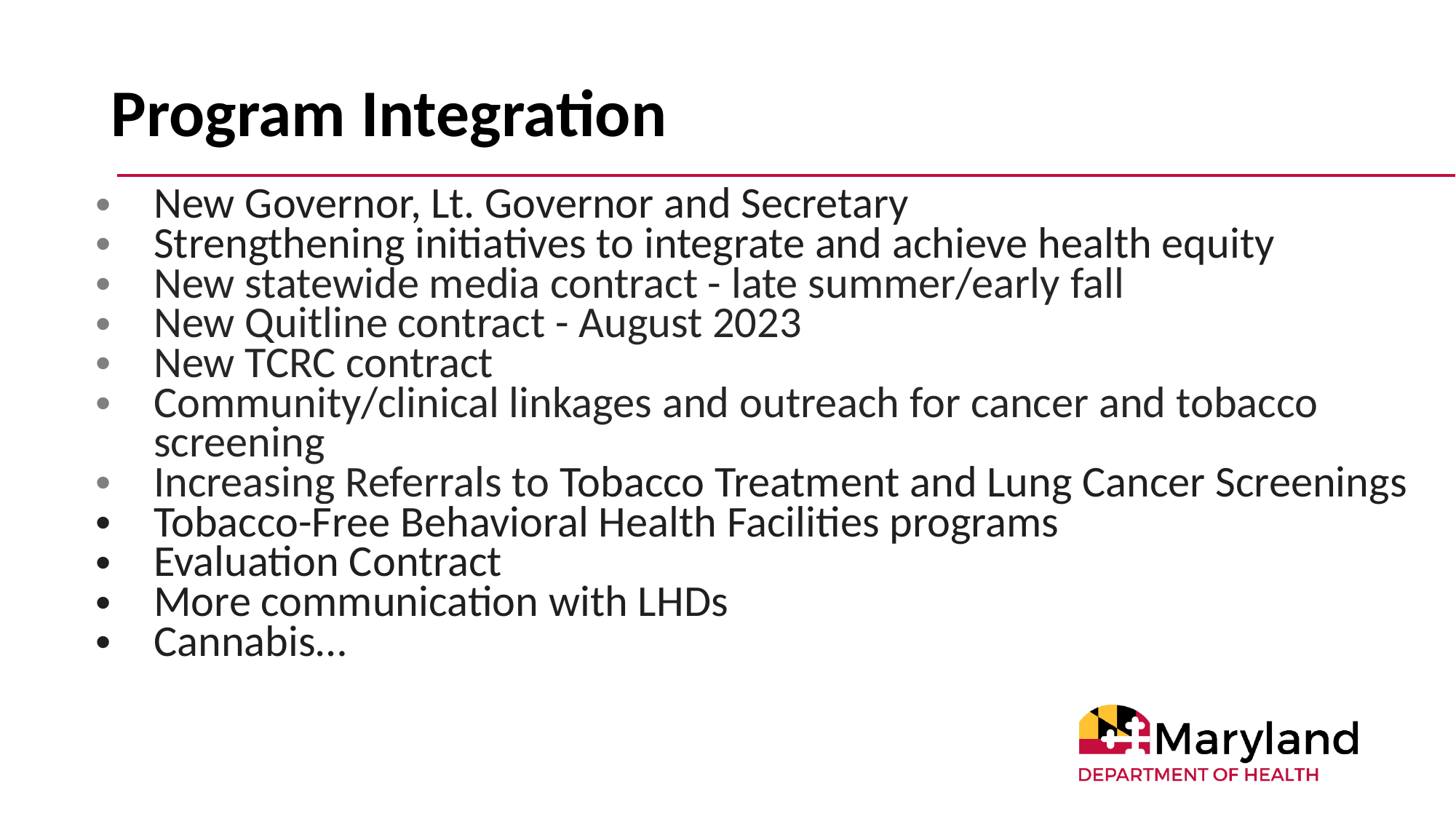

# Program Integration
New Governor, Lt. Governor and Secretary
Strengthening initiatives to integrate and achieve health equity
New statewide media contract - late summer/early fall
New Quitline contract - August 2023
New TCRC contract
Community/clinical linkages and outreach for cancer and tobacco screening
Increasing Referrals to Tobacco Treatment and Lung Cancer Screenings
Tobacco-Free Behavioral Health Facilities programs
Evaluation Contract
More communication with LHDs
Cannabis…